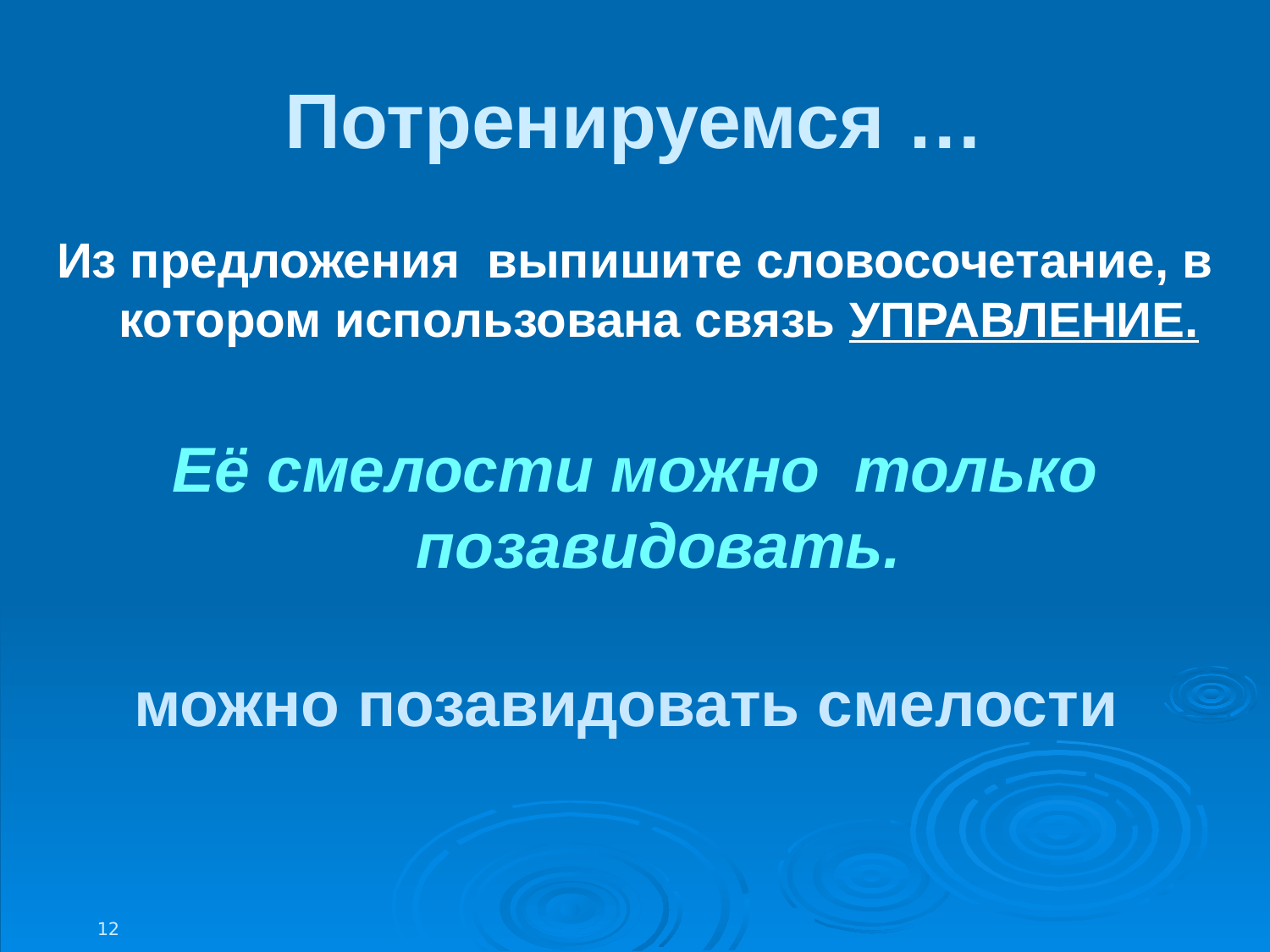

Потренируемся …
Из предложения  выпишите словосочетание, в котором использована связь УПРАВЛЕНИЕ.

Её смелости можно  только позавидовать.

можно позавидовать смелости

12